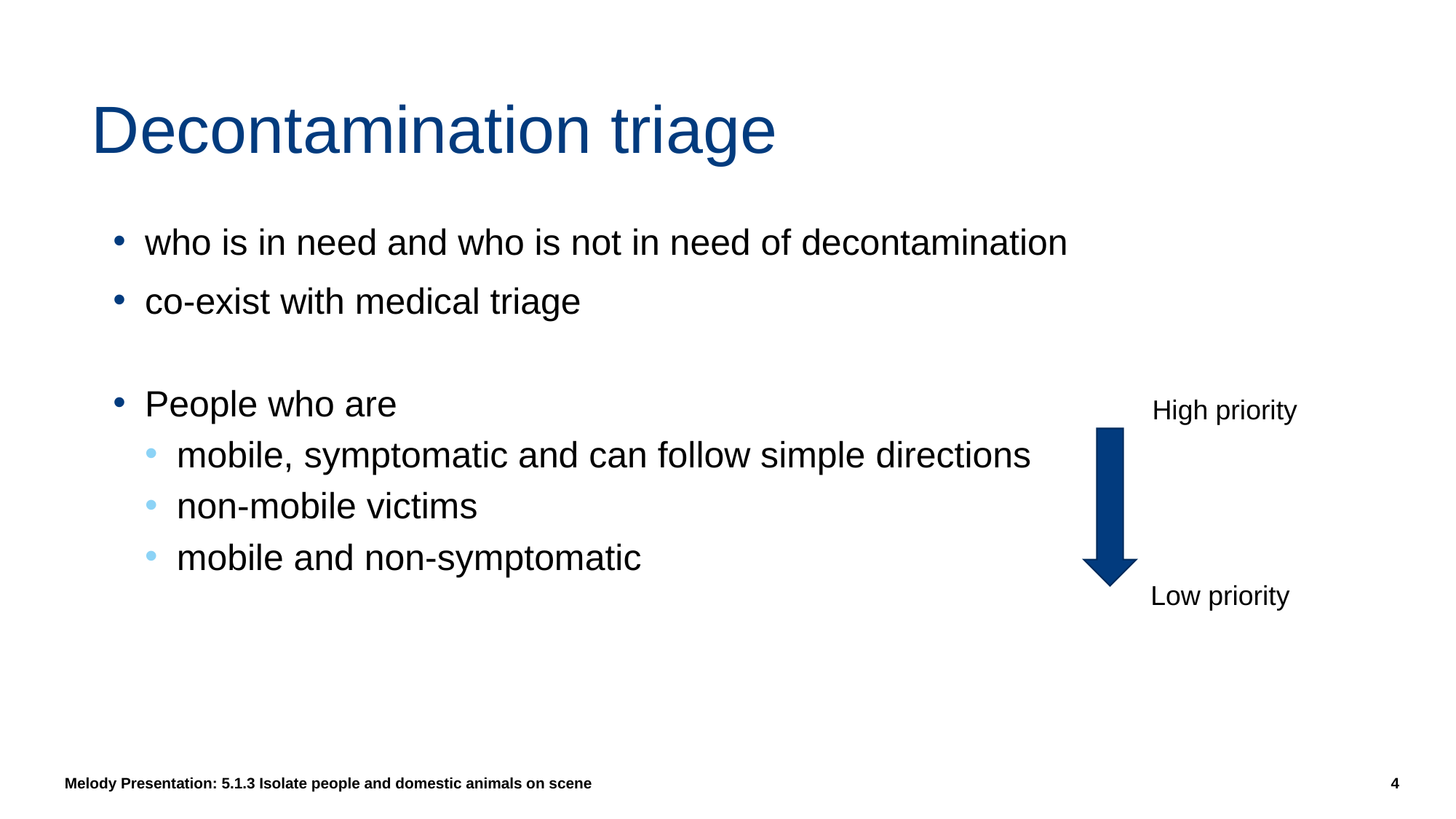

# Decontamination triage
who is in need and who is not in need of decontamination
co-exist with medical triage
People who are
mobile, symptomatic and can follow simple directions
non-mobile victims
mobile and non-symptomatic

High priority

Low priority
Melody Presentation: 5.1.3 Isolate people and domestic animals on scene
4